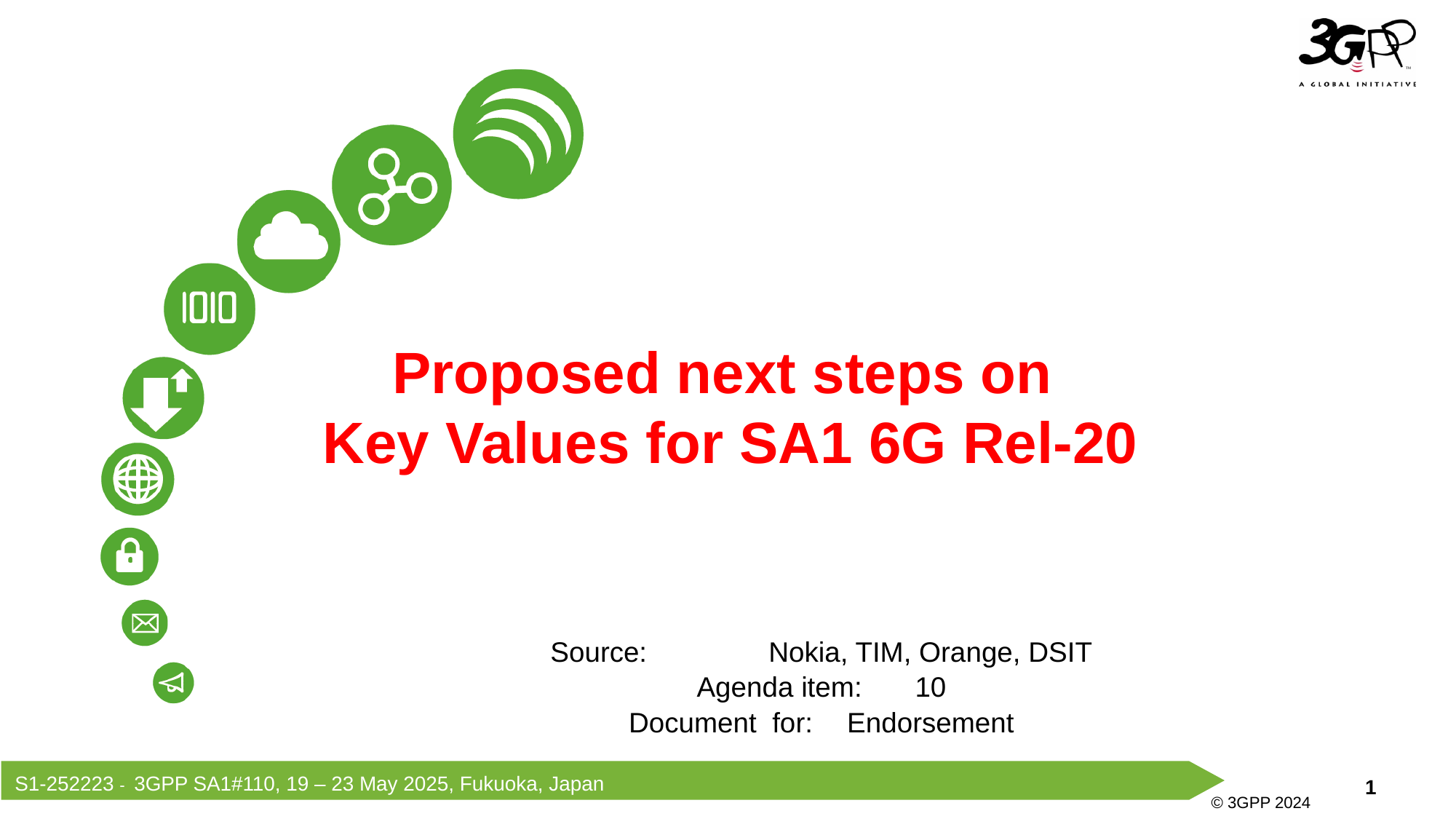

Proposed next steps on
Key Values for SA1 6G Rel-20
Source: 		Nokia, TIM, Orange, DSIT
Agenda item: 	10
Document  for:	Endorsement
S1-252223 -  3GPP SA1#110, 19 – 23 May 2025, Fukuoka, Japan

© 3GPP 2024